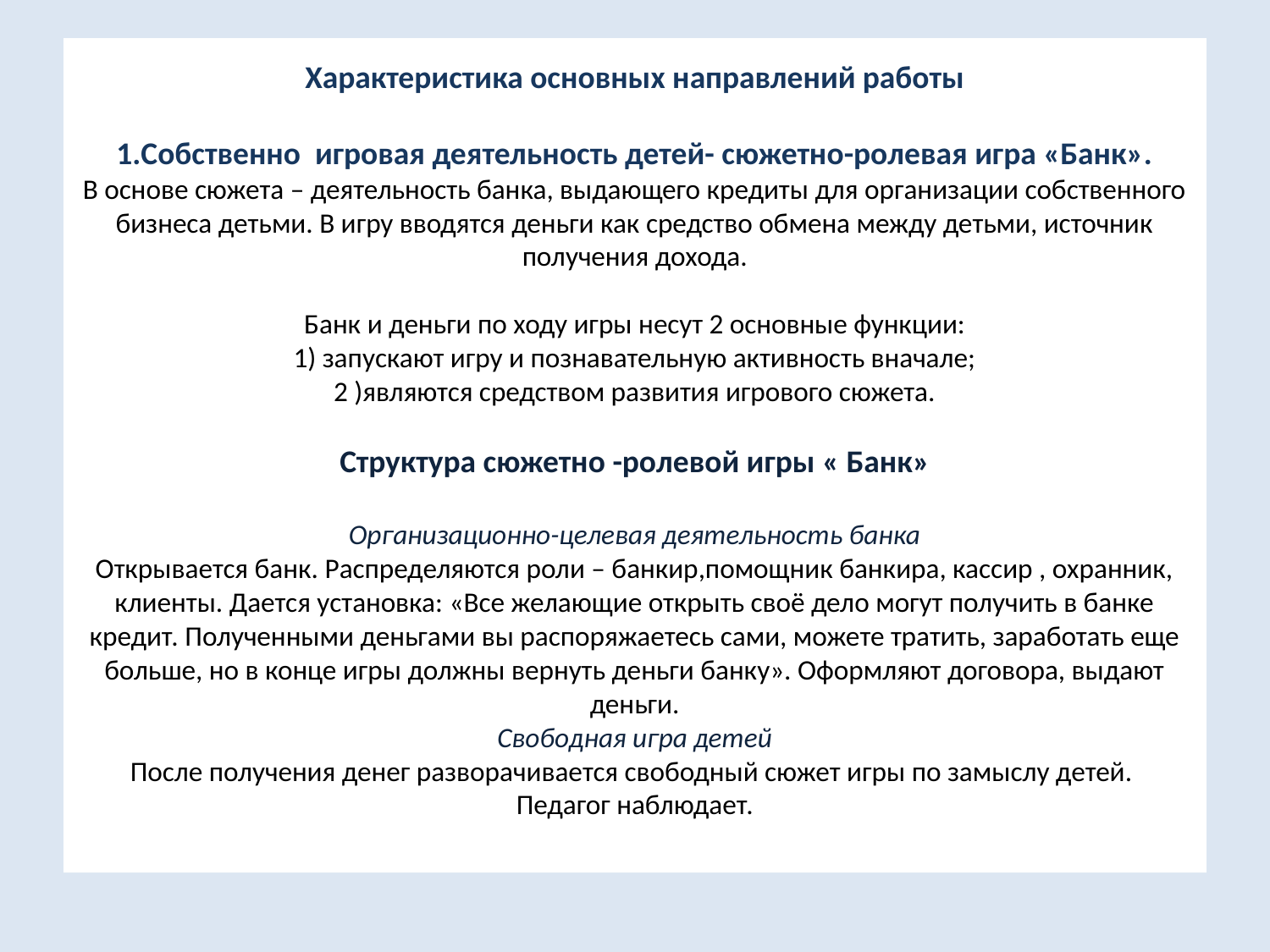

# Характеристика основных направлений работы 1.Собственно  игровая деятельность детей- сюжетно-ролевая игра «Банк». В основе сюжета – деятельность банка, выдающего кредиты для организации собственного бизнеса детьми. В игру вводятся деньги как средство обмена между детьми, источник получения дохода. Банк и деньги по ходу игры несут 2 основные функции: 1) запускают игру и познавательную активность вначале; 2 )являются средством развития игрового сюжета. Структура сюжетно -ролевой игры « Банк» Организационно-целевая деятельность банка Открывается банк. Распределяются роли – банкир,помощник банкира, кассир , охранник, клиенты. Дается установка: «Все желающие открыть своё дело могут получить в банке кредит. Полученными деньгами вы распоряжаетесь сами, можете тратить, заработать еще больше, но в конце игры должны вернуть деньги банку». Оформляют договора, выдают деньги. Свободная игра детей После получения денег разворачивается свободный сюжет игры по замыслу детей. Педагог наблюдает.